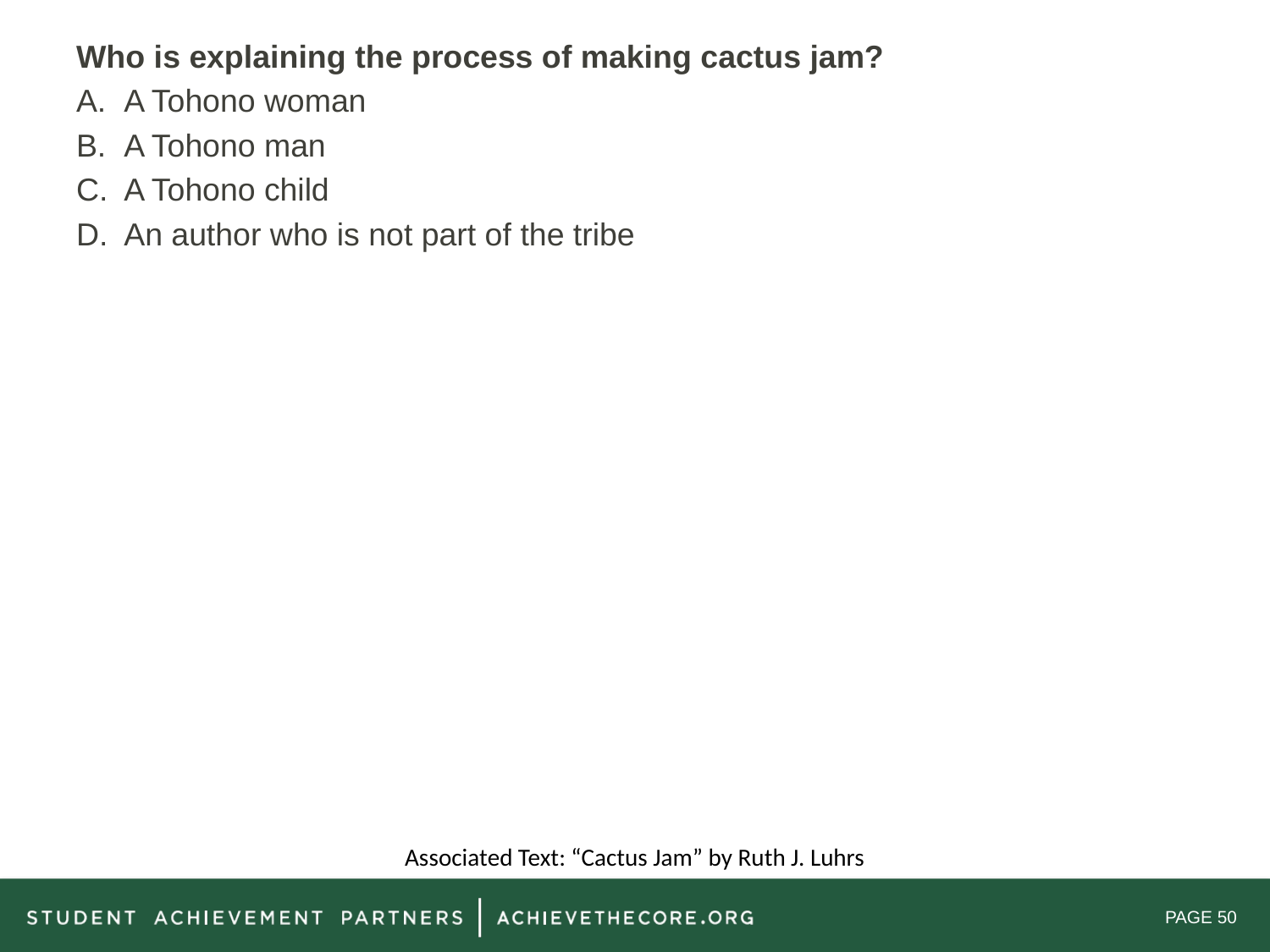

Who is explaining the process of making cactus jam?
A Tohono woman
A Tohono man
A Tohono child
An author who is not part of the tribe
Associated Text: “Cactus Jam” by Ruth J. Luhrs